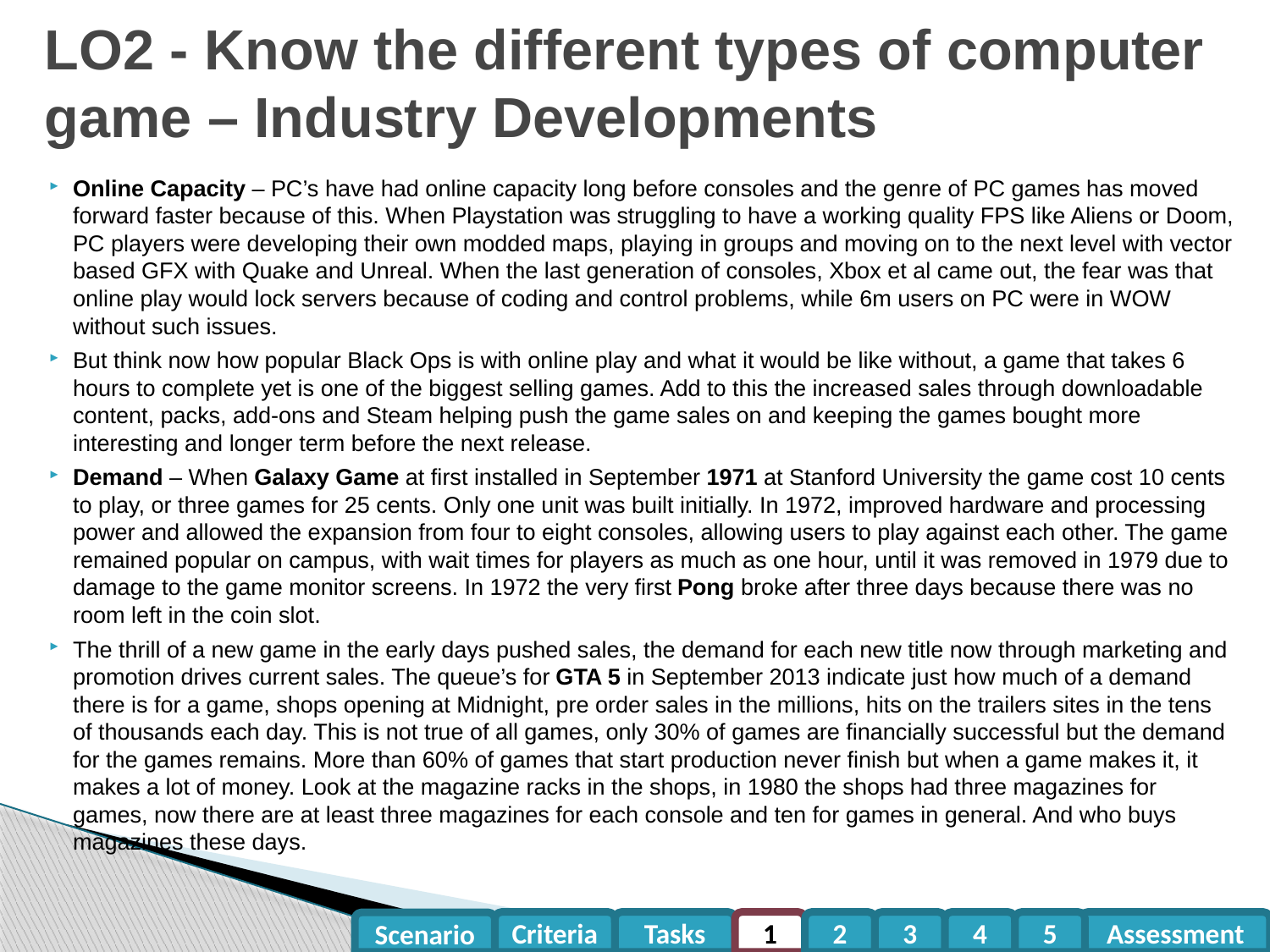

# LO2 - Know the different types of computer game – Industry Developments
Online Capacity – PC’s have had online capacity long before consoles and the genre of PC games has moved forward faster because of this. When Playstation was struggling to have a working quality FPS like Aliens or Doom, PC players were developing their own modded maps, playing in groups and moving on to the next level with vector based GFX with Quake and Unreal. When the last generation of consoles, Xbox et al came out, the fear was that online play would lock servers because of coding and control problems, while 6m users on PC were in WOW without such issues.
But think now how popular Black Ops is with online play and what it would be like without, a game that takes 6 hours to complete yet is one of the biggest selling games. Add to this the increased sales through downloadable content, packs, add-ons and Steam helping push the game sales on and keeping the games bought more interesting and longer term before the next release.
Demand – When Galaxy Game at first installed in September 1971 at Stanford University the game cost 10 cents to play, or three games for 25 cents. Only one unit was built initially. In 1972, improved hardware and processing power and allowed the expansion from four to eight consoles, allowing users to play against each other. The game remained popular on campus, with wait times for players as much as one hour, until it was removed in 1979 due to damage to the game monitor screens. In 1972 the very first Pong broke after three days because there was no room left in the coin slot.
The thrill of a new game in the early days pushed sales, the demand for each new title now through marketing and promotion drives current sales. The queue’s for GTA 5 in September 2013 indicate just how much of a demand there is for a game, shops opening at Midnight, pre order sales in the millions, hits on the trailers sites in the tens of thousands each day. This is not true of all games, only 30% of games are financially successful but the demand for the games remains. More than 60% of games that start production never finish but when a game makes it, it makes a lot of money. Look at the magazine racks in the shops, in 1980 the shops had three magazines for games, now there are at least three magazines for each console and ten for games in general. And who buys magazines these days.
Criteria
Tasks
1
2
3
4
5
Assessment
Scenario